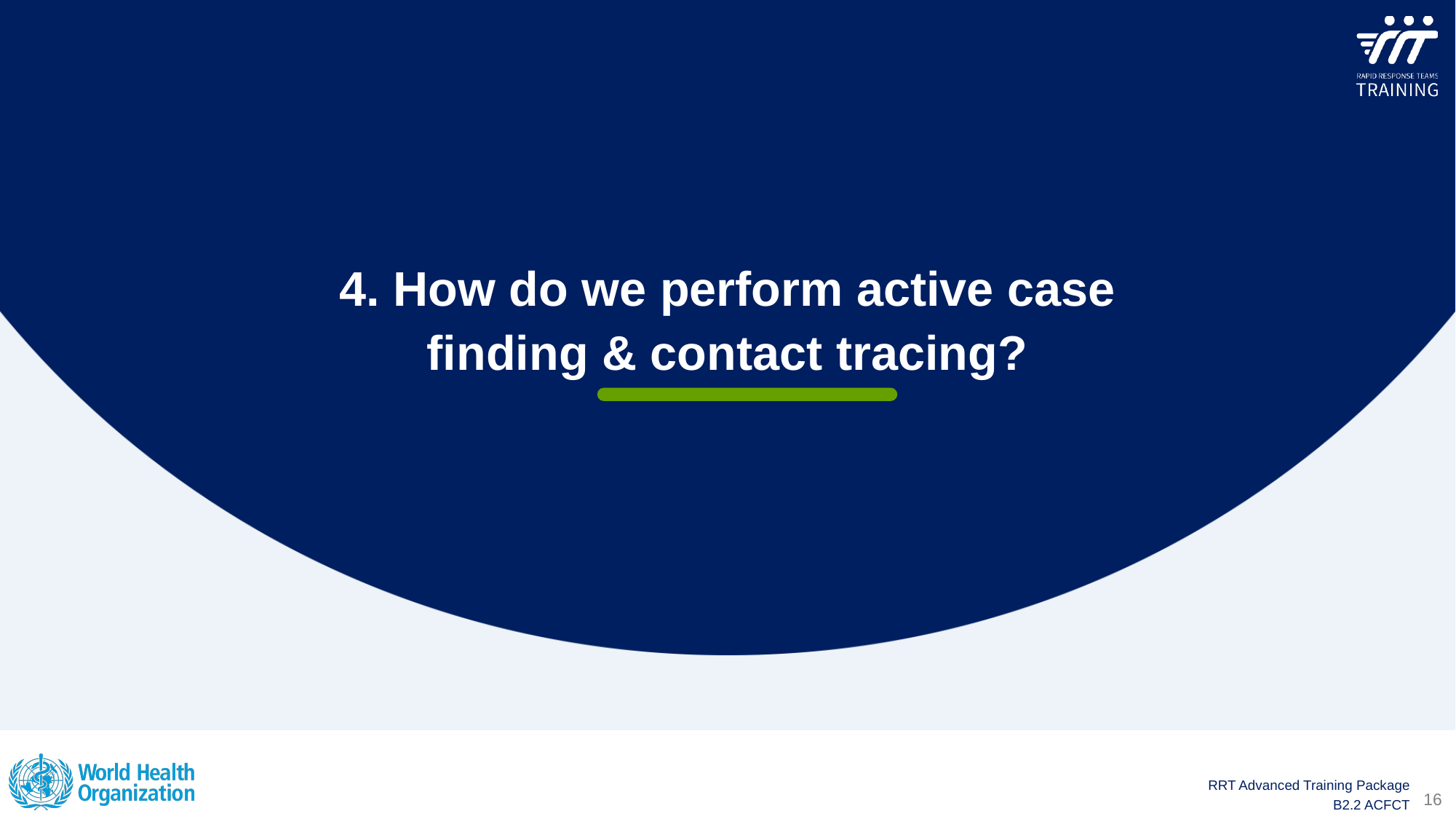

4. How do we perform active case finding & contact tracing?